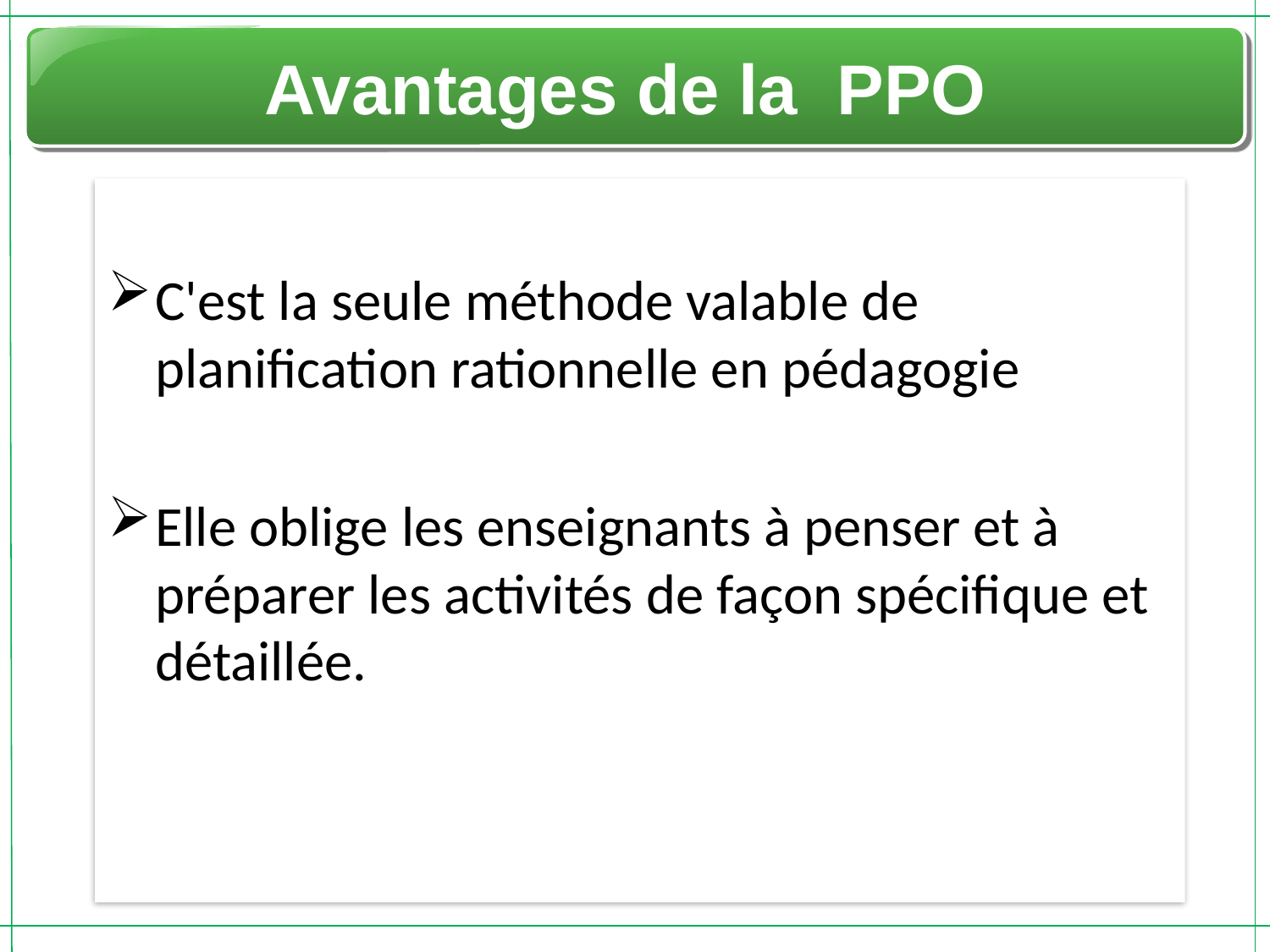

Avantages de la  PPO

C'est la seule méthode valable de planification rationnelle en pédagogie

Elle oblige les enseignants à penser et à préparer les activités de façon spécifique et détaillée.